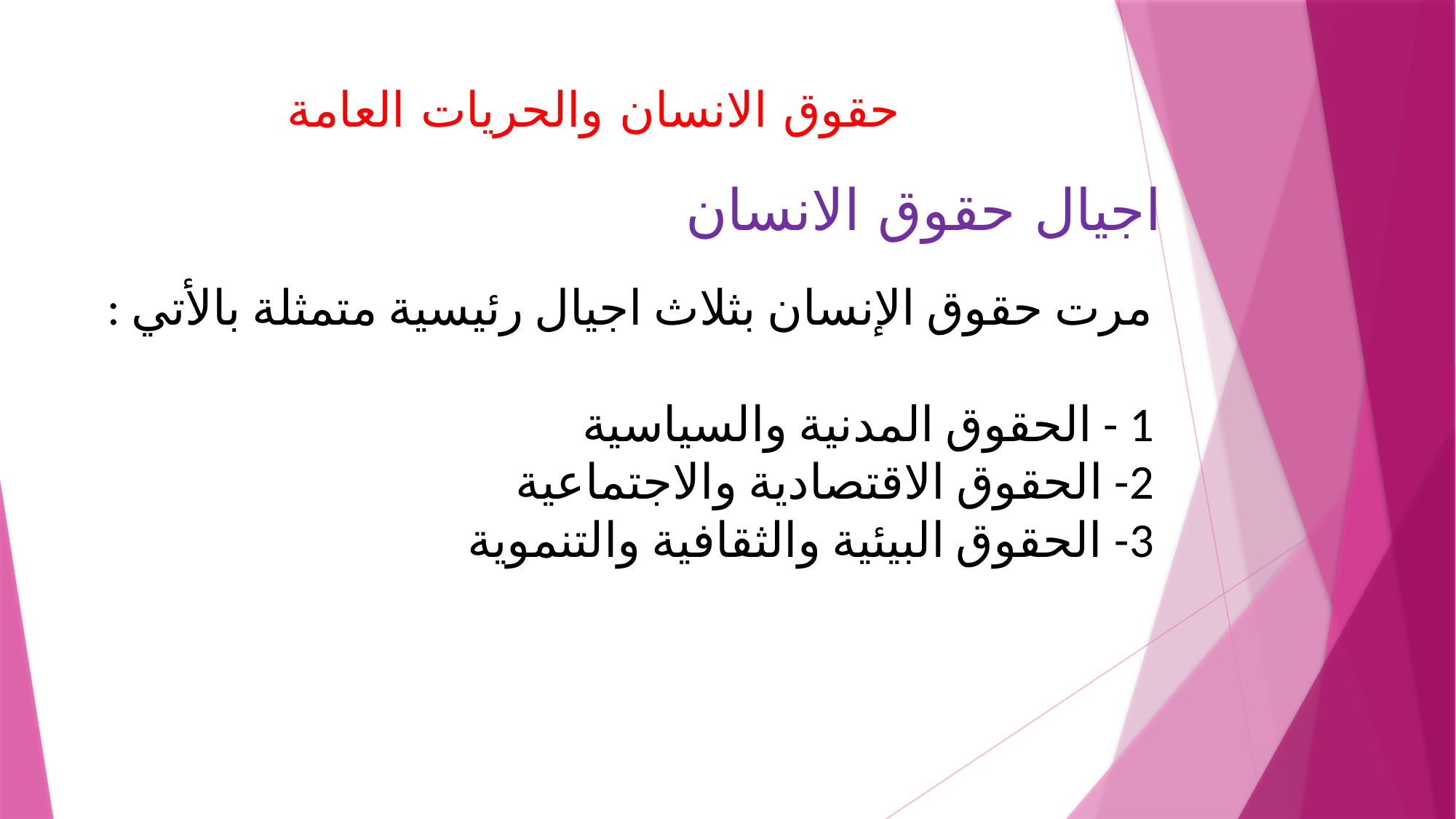

# حقوق الانسان والحريات العامة
اجيال حقوق الانسان
مرت حقوق الإنسان بثلاث اجيال رئيسية متمثلة بالأتي :

1 - الحقوق المدنية والسياسية
2- الحقوق الاقتصادية والاجتماعية
3- الحقوق البيئية والثقافية والتنموية